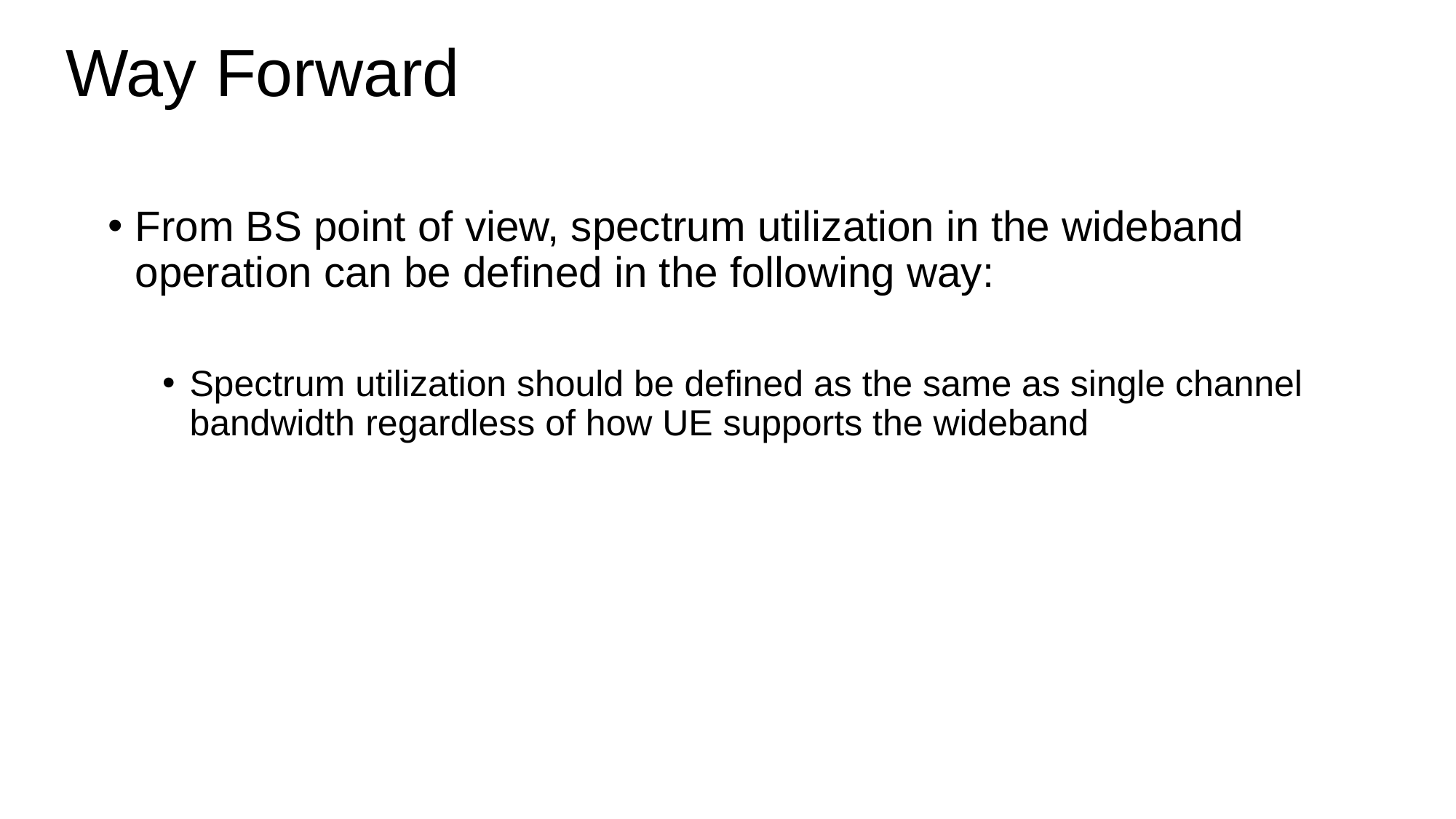

# Way Forward
From BS point of view, spectrum utilization in the wideband operation can be defined in the following way:

Spectrum utilization should be defined as the same as single channel bandwidth regardless of how UE supports the wideband